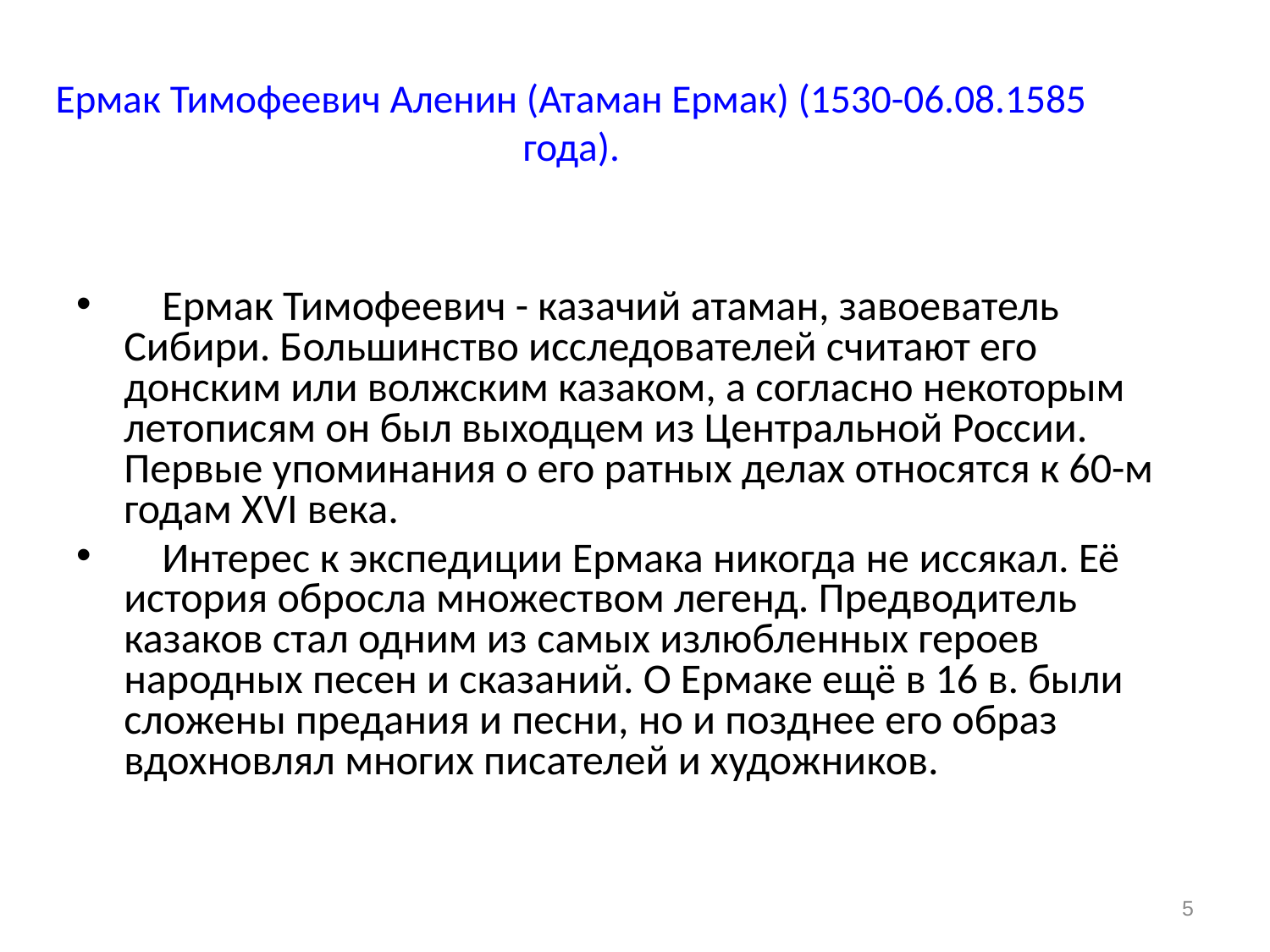

# Ермак Тимофеевич Аленин (Атаман Ермак) (1530-06.08.1585 года).

    Ермак Тимофеевич - казачий атаман, завоеватель Сибири. Большинство исследователей считают его донским или волжским казаком, а согласно некоторым летописям он был выходцем из Центральной России. Первые упоминания о его ратных делах относятся к 60-м годам XVI века.
    Интерес к экспедиции Ермака никогда не иссякал. Её история обросла множеством легенд. Предводитель казаков стал одним из самых излюбленных героев народных песен и сказаний. О Ермаке ещё в 16 в. были сложены предания и песни, но и позднее его образ вдохновлял многих писателей и художников.
5